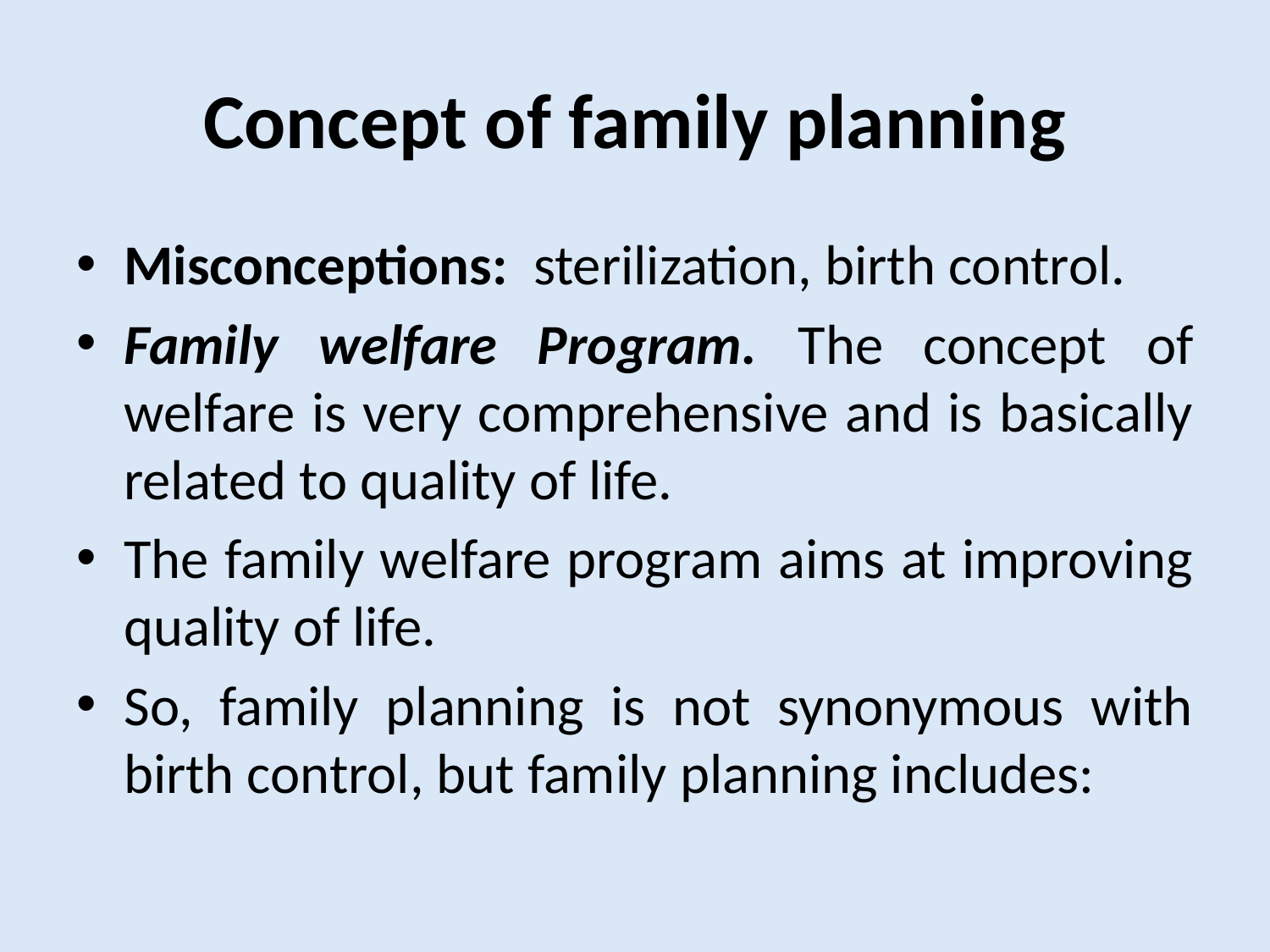

# Concept of family planning
Misconceptions:  sterilization, birth control.
Family welfare Program. The concept of welfare is very comprehensive and is basically related to quality of life.
The family welfare program aims at improving quality of life.
So, family planning is not synonymous with birth control, but family planning includes: